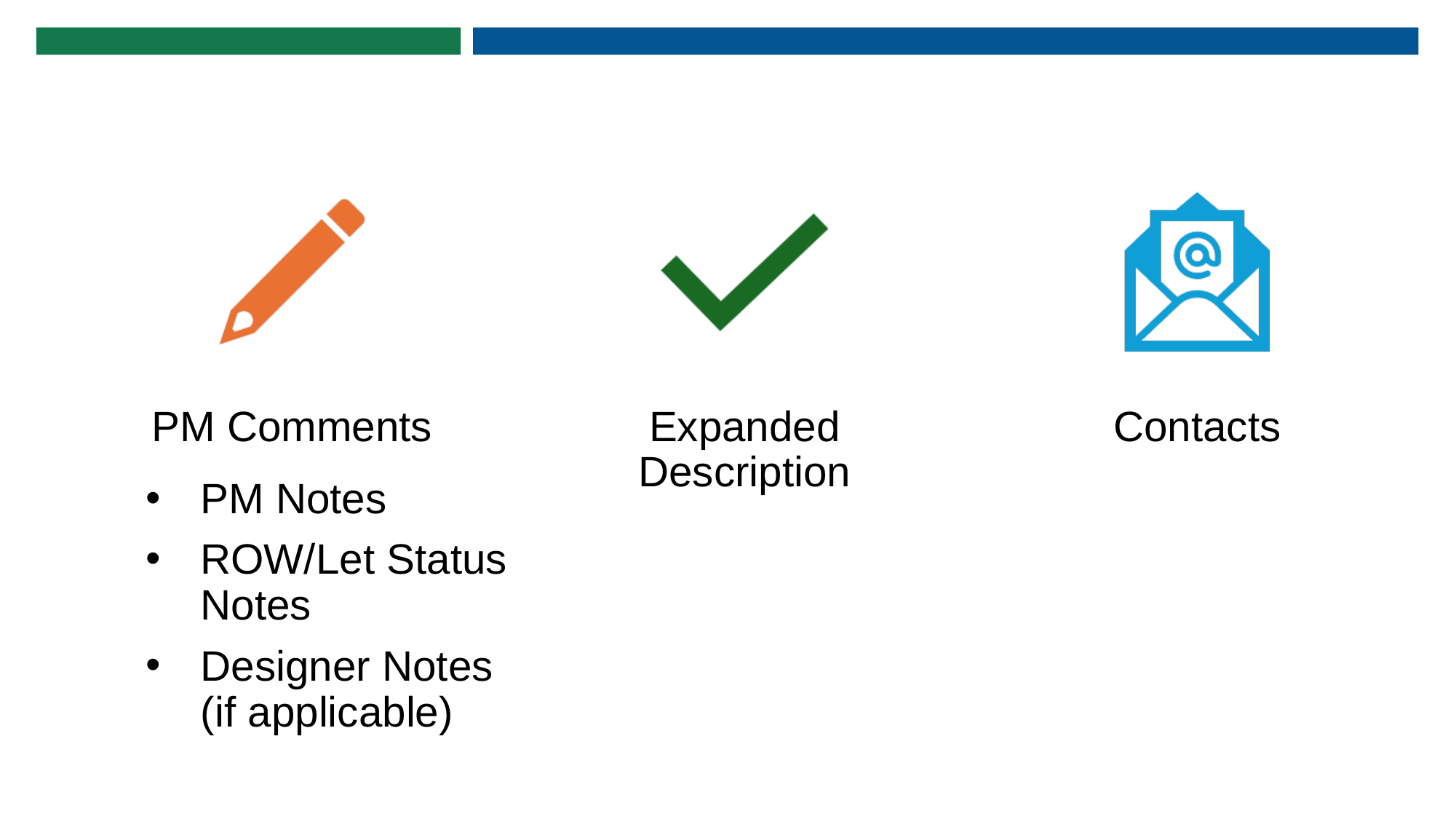

# TPro: PM Metrics

PM Comments

Expanded Description

Contacts
PM Notes
ROW/Let Status Notes
Designer Notes  (if applicable)